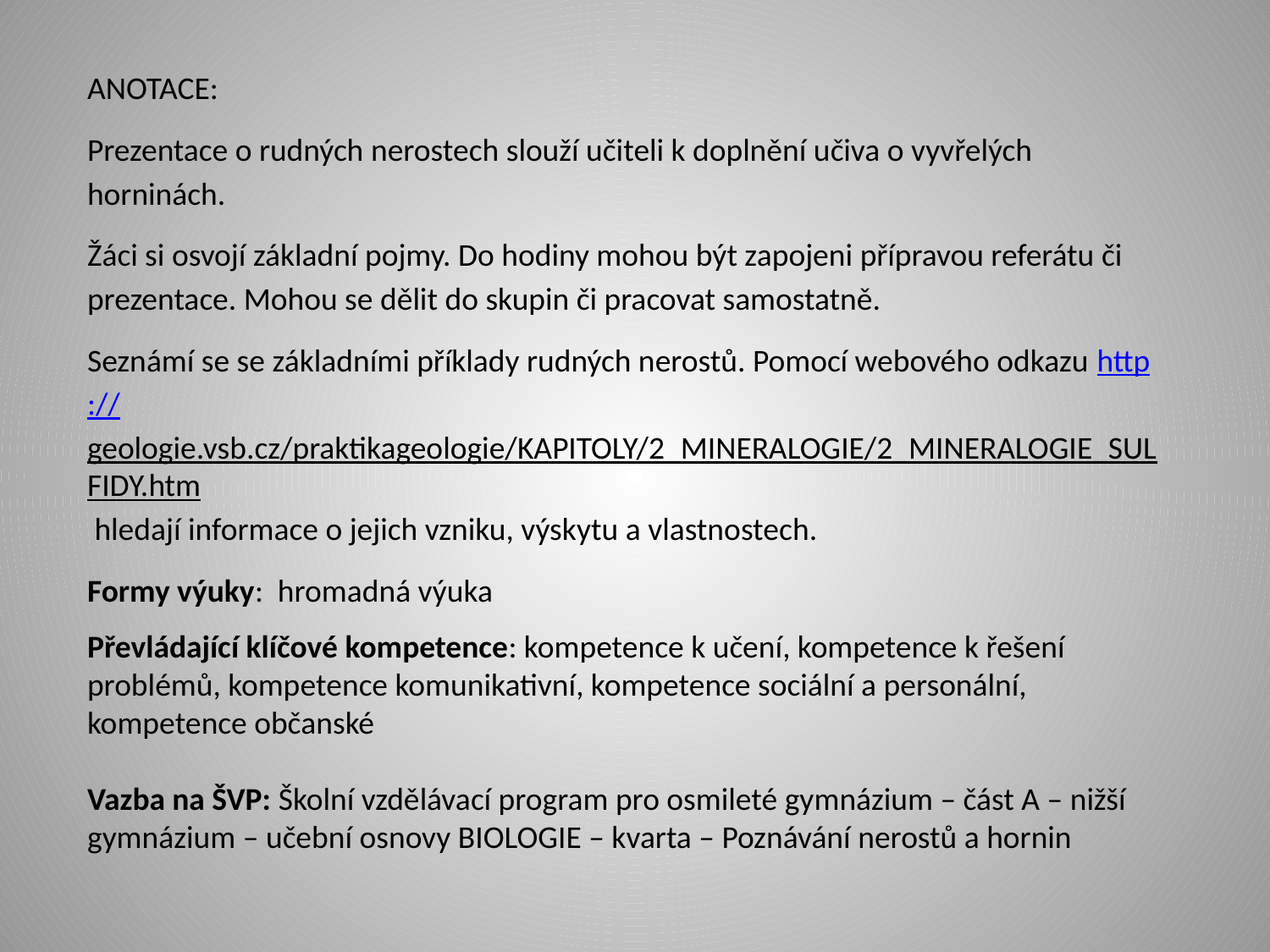

ANOTACE:
Prezentace o rudných nerostech slouží učiteli k doplnění učiva o vyvřelých horninách.
Žáci si osvojí základní pojmy. Do hodiny mohou být zapojeni přípravou referátu či prezentace. Mohou se dělit do skupin či pracovat samostatně.
Seznámí se se základními příklady rudných nerostů. Pomocí webového odkazu http://geologie.vsb.cz/praktikageologie/KAPITOLY/2_MINERALOGIE/2_MINERALOGIE_SULFIDY.htm hledají informace o jejich vzniku, výskytu a vlastnostech.
Formy výuky:  hromadná výuka
Převládající klíčové kompetence: kompetence k učení, kompetence k řešení problémů, kompetence komunikativní, kompetence sociální a personální, kompetence občanské

Vazba na ŠVP: Školní vzdělávací program pro osmileté gymnázium – část A – nižší gymnázium – učební osnovy BIOLOGIE – kvarta – Poznávání nerostů a hornin